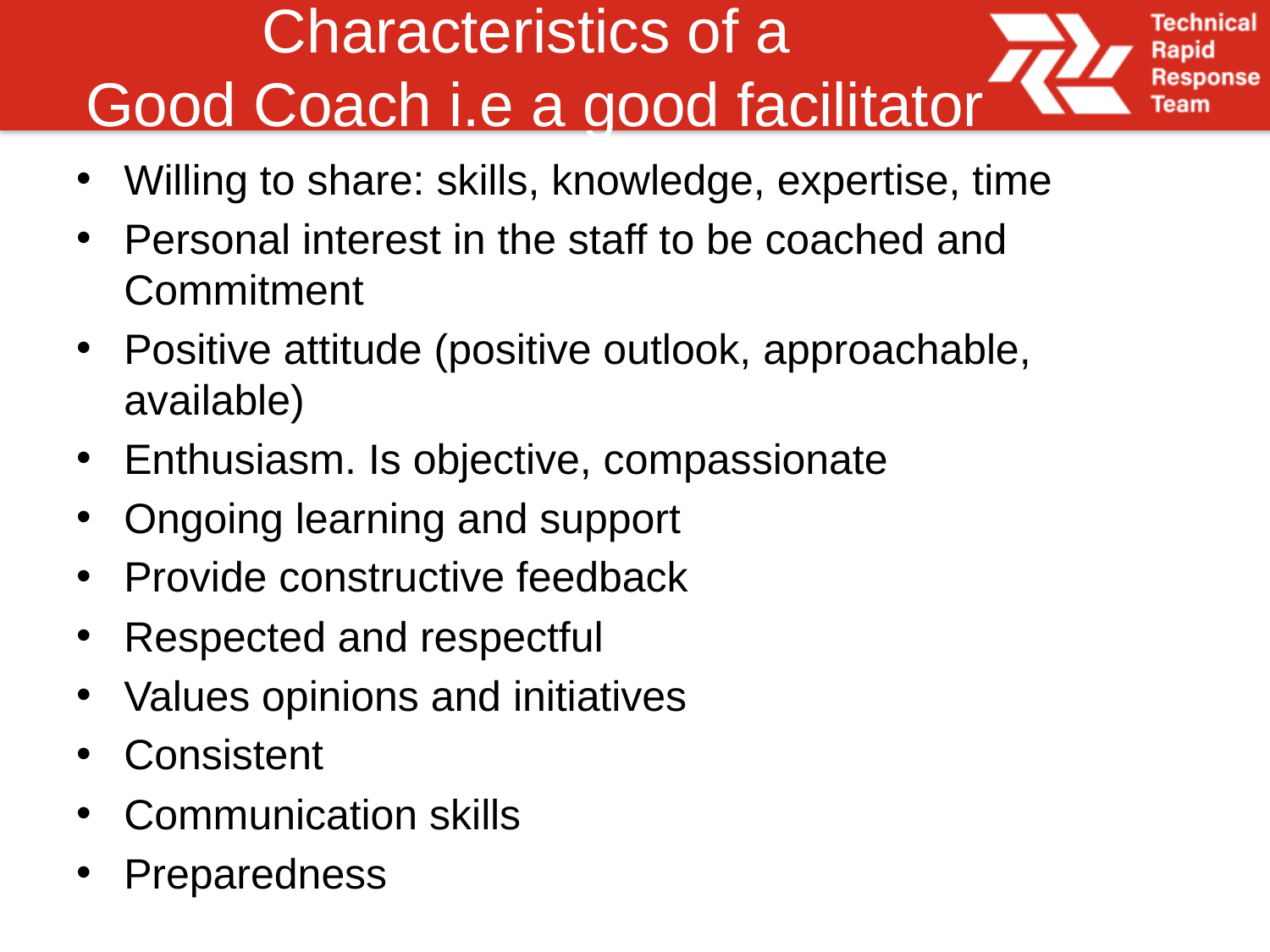

# Characteristics of a Good Coach i.e a good facilitator
Willing to share: skills, knowledge, expertise, time
Personal interest in the staff to be coached and Commitment
Positive attitude (positive outlook, approachable, available)
Enthusiasm. Is objective, compassionate
Ongoing learning and support
Provide constructive feedback
Respected and respectful
Values opinions and initiatives
Consistent
Communication skills
Preparedness